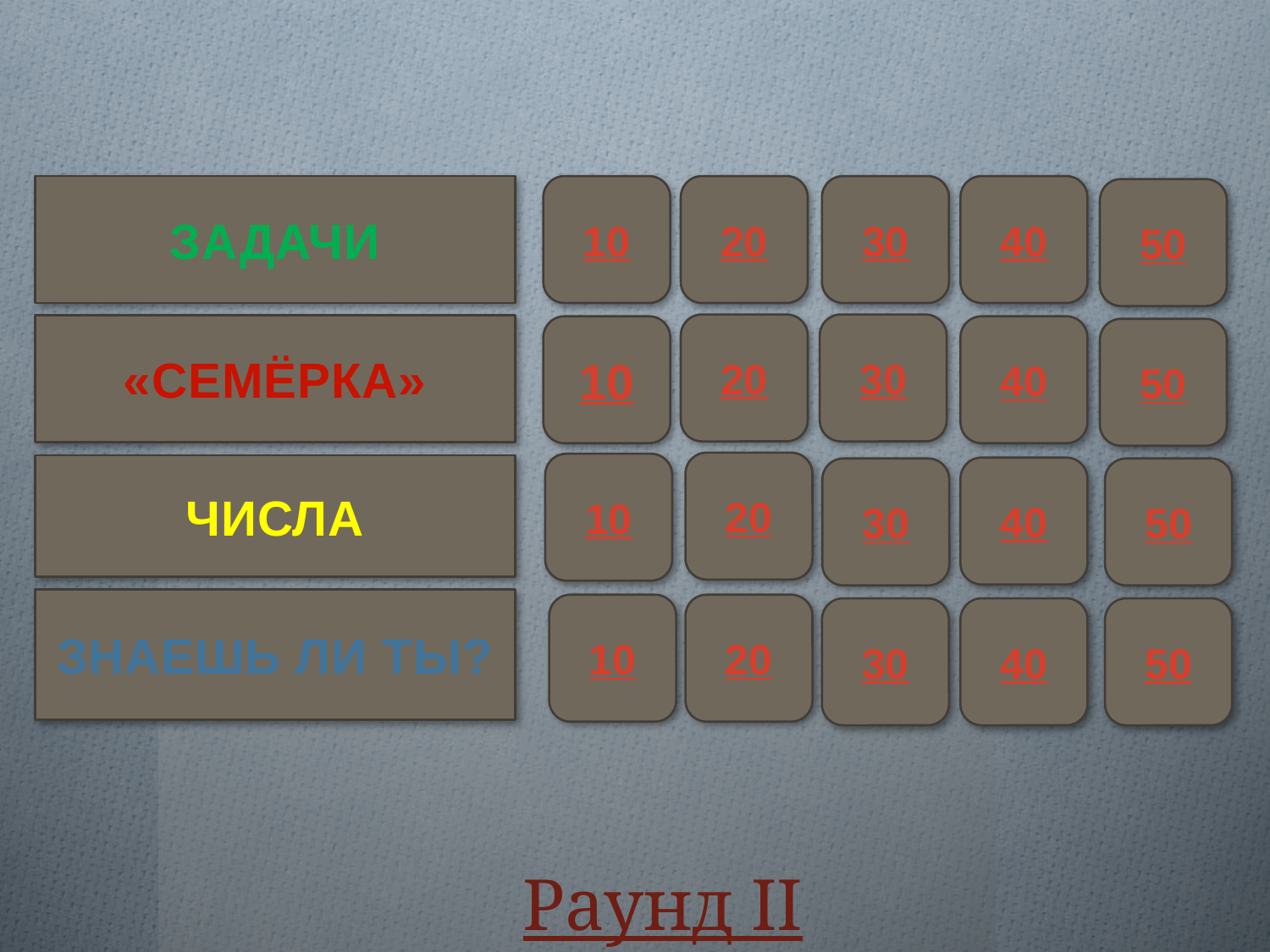

ЗАДАЧИ
10
20
30
40
50
20
30
«СЕМЁРКА»
10
40
50
20
10
ЧИСЛА
40
30
50
ЗНАЕШЬ ЛИ ТЫ?
10
20
30
40
50
Раунд II